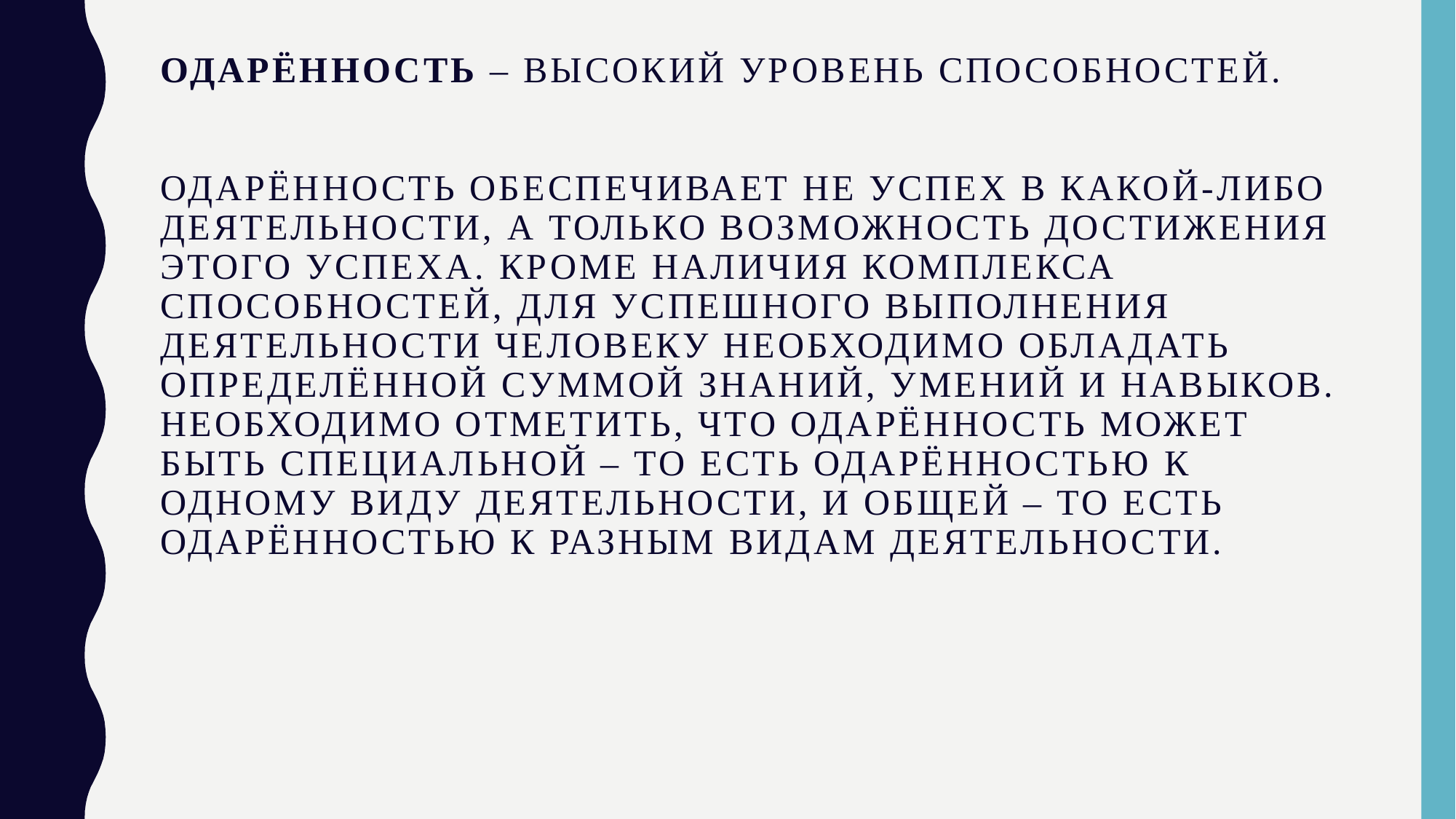

# Одарённость – Высокий уровень способностей. Одарённость обеспечивает не успех в какой-либо деятельности, а только возможность достижения этого успеха. Кроме наличия комплекса способностей, для успешного выполнения деятельности человеку необходимо обладать определённой суммой знаний, умений и навыков. Необходимо отметить, что одарённость может быть специальной – то есть одарённостью к одному виду деятельности, и общей – то есть одарённостью к разным видам деятельности.